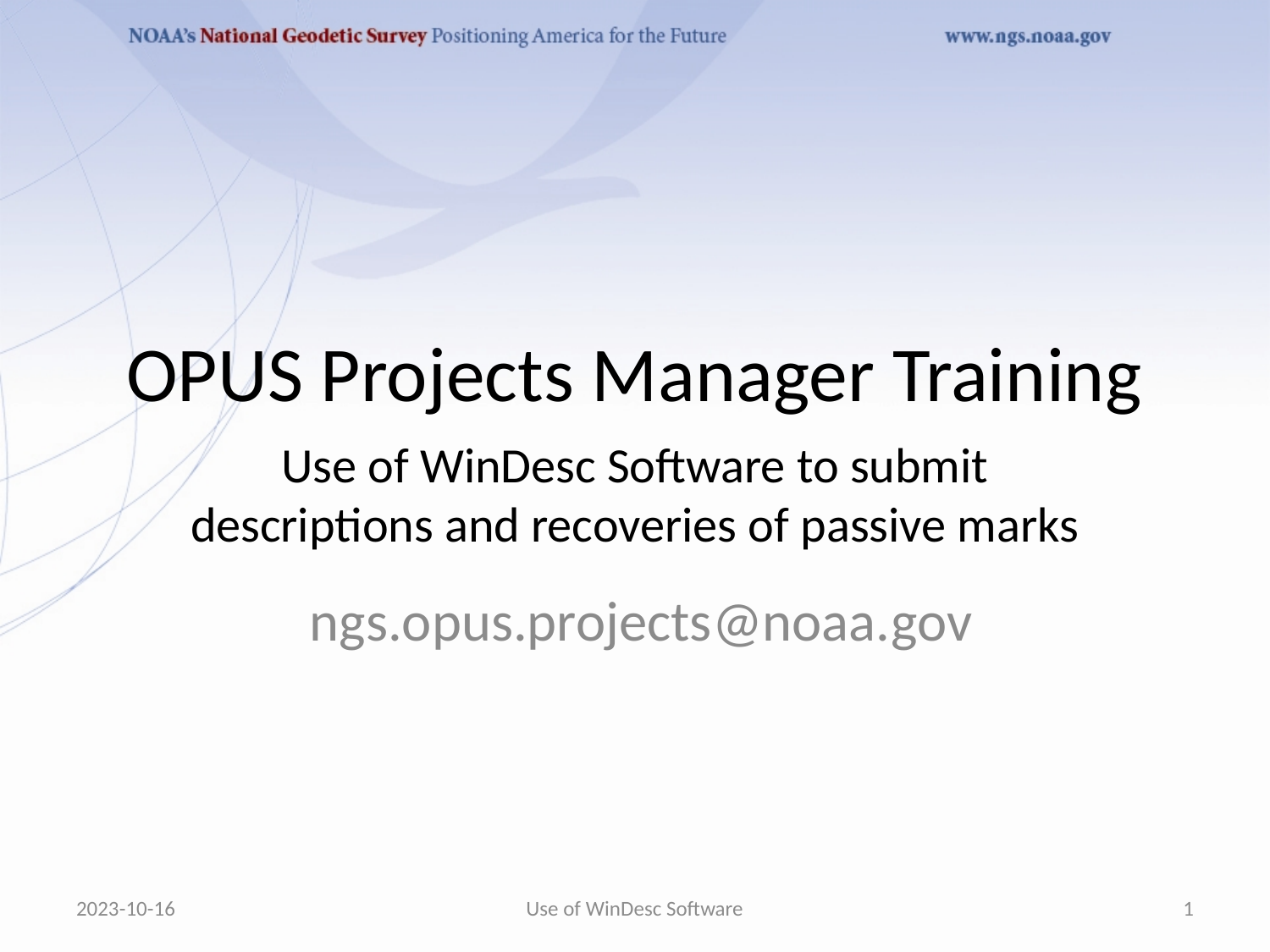

# OPUS Projects Manager Training
Use of WinDesc Software to submit descriptions and recoveries of passive marks
 ngs.opus.projects@noaa.gov
2023-10-16
Use of WinDesc Software
1